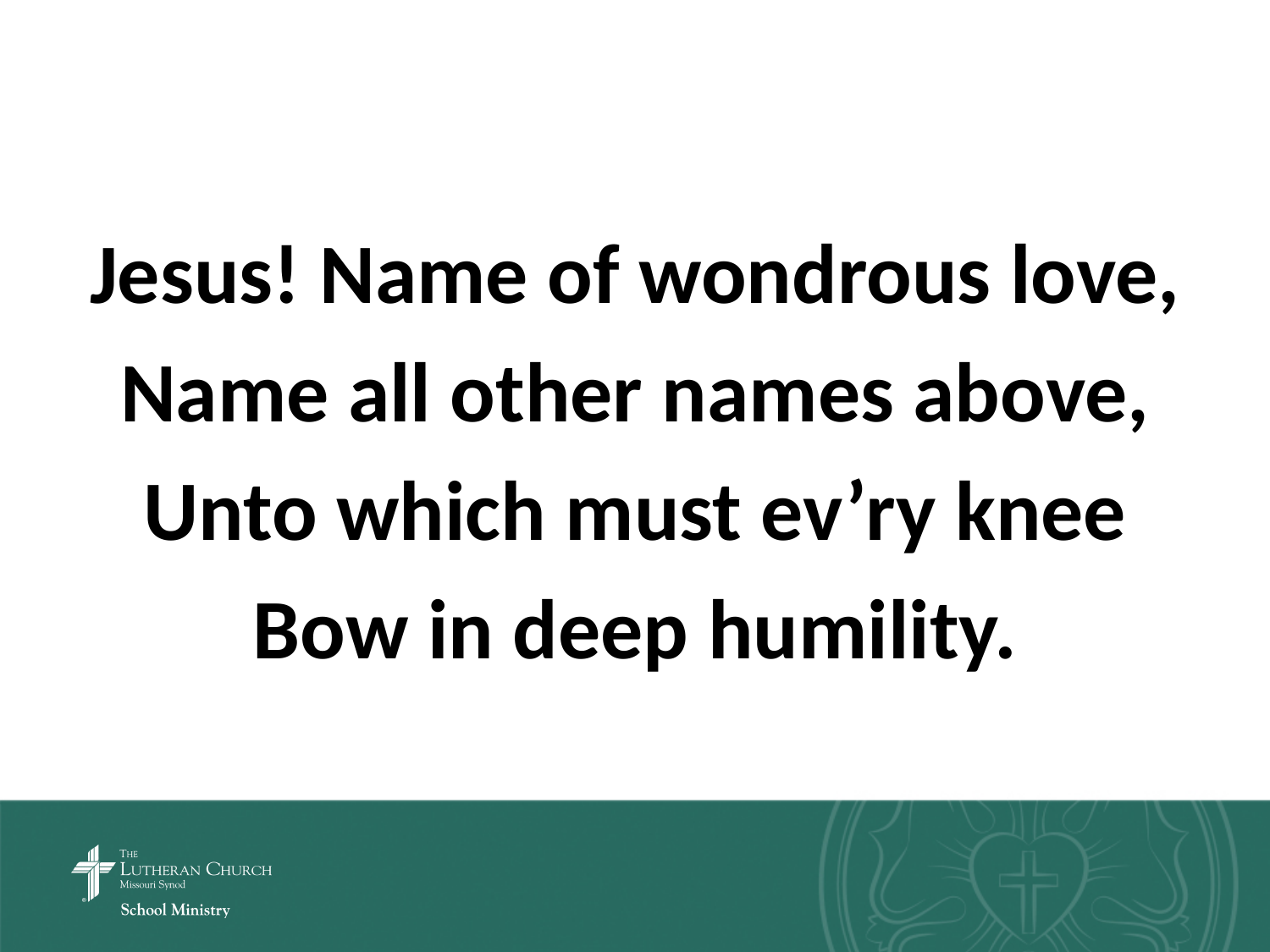

Jesus! Name of wondrous love,
Name all other names above,
Unto which must ev’ry knee
Bow in deep humility.